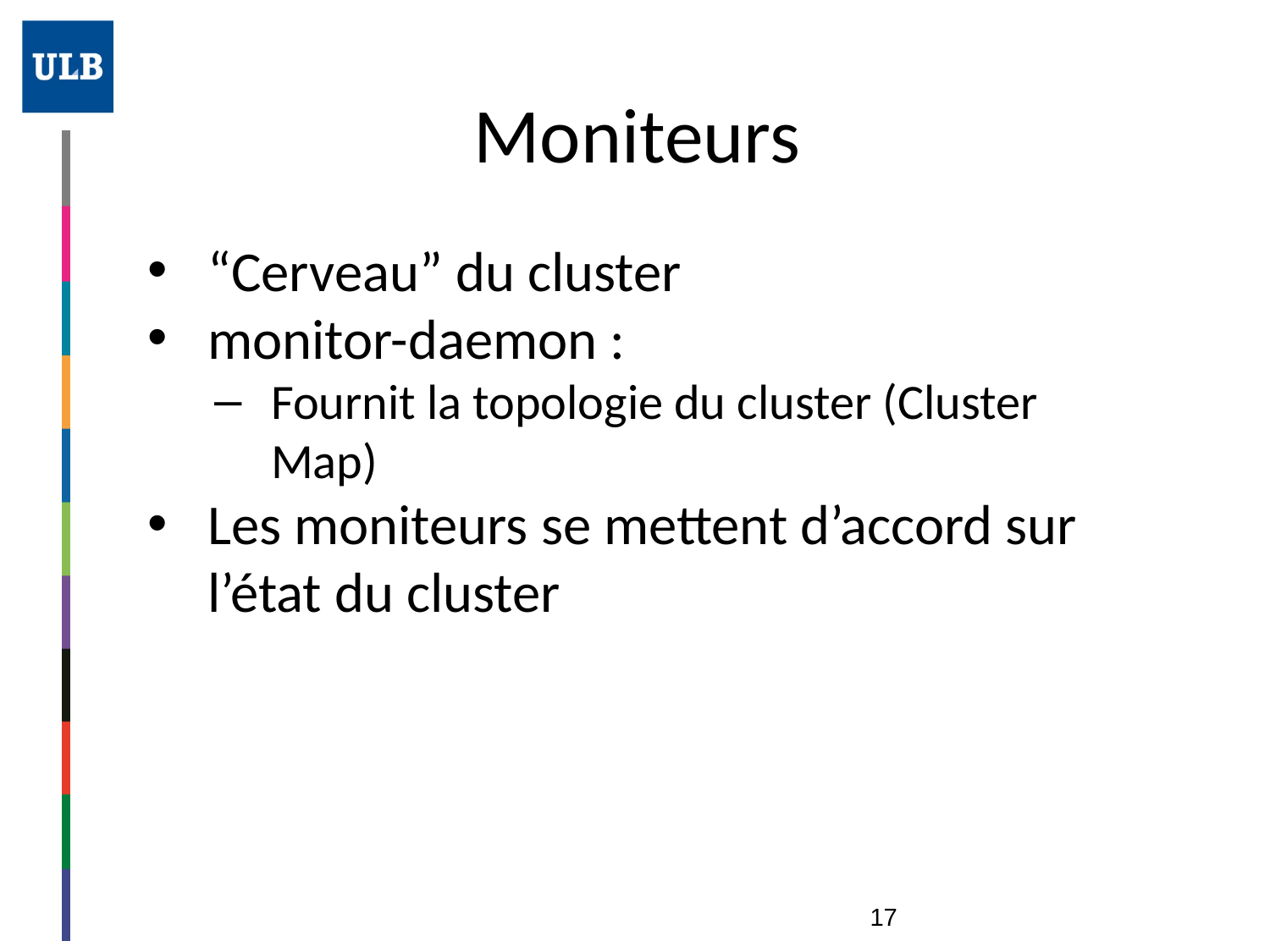

# Moniteurs
“Cerveau” du cluster
monitor-daemon :
Fournit la topologie du cluster (Cluster Map)
Les moniteurs se mettent d’accord sur l’état du cluster

17